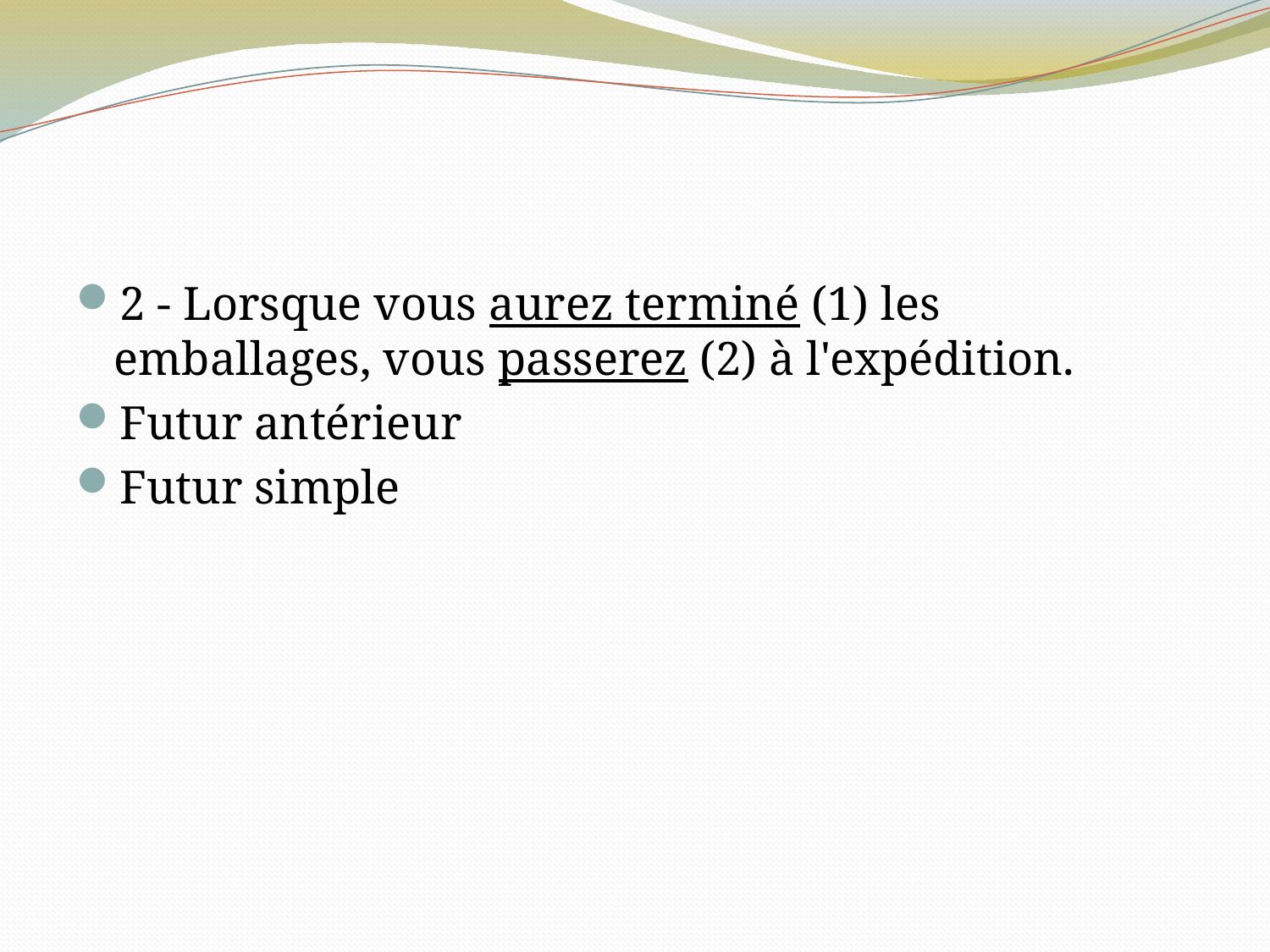

#
2 - Lorsque vous aurez terminé (1) les emballages, vous passerez (2) à l'expédition.
Futur antérieur
Futur simple